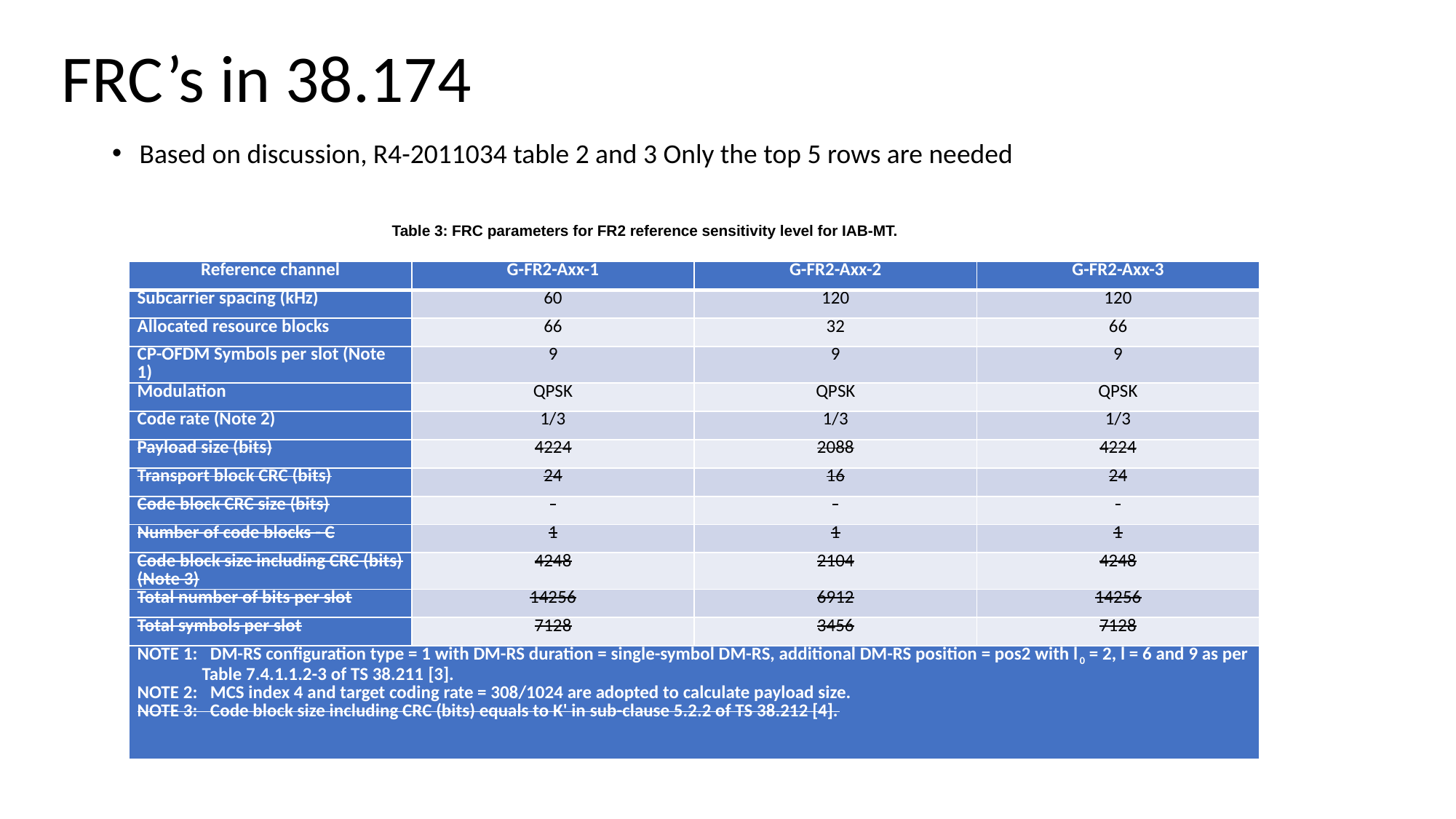

# FRC’s in 38.174
Based on discussion, R4-2011034 table 2 and 3 Only the top 5 rows are needed

Table 3: FRC parameters for FR2 reference sensitivity level for IAB-MT.

| Reference channel | G-FR2-Axx-1 | G-FR2-Axx-2 | G-FR2-Axx-3 |
| --- | --- | --- | --- |
| Subcarrier spacing (kHz) | 60 | 120 | 120 |
| Allocated resource blocks | 66 | 32 | 66 |
| CP-OFDM Symbols per slot (Note 1) | 9 | 9 | 9 |
| Modulation | QPSK | QPSK | QPSK |
| Code rate (Note 2) | 1/3 | 1/3 | 1/3 |
| Payload size (bits) | 4224 | 2088 | 4224 |
| Transport block CRC (bits) | 24 | 16 | 24 |
| Code block CRC size (bits) | - | - | - |
| Number of code blocks - C | 1 | 1 | 1 |
| Code block size including CRC (bits) (Note 3) | 4248 | 2104 | 4248 |
| Total number of bits per slot | 14256 | 6912 | 14256 |
| Total symbols per slot | 7128 | 3456 | 7128 |
| NOTE 1:   DM-RS configuration type = 1 with DM-RS duration = single-symbol DM-RS, additional DM-RS position = pos2 with l0 = 2, l = 6 and 9 as per Table 7.4.1.1.2-3 of TS 38.211 [3]. NOTE 2:   MCS index 4 and target coding rate = 308/1024 are adopted to calculate payload size. NOTE 3:   Code block size including CRC (bits) equals to K' in sub-clause 5.2.2 of TS 38.212 [4]. |  |  |  |